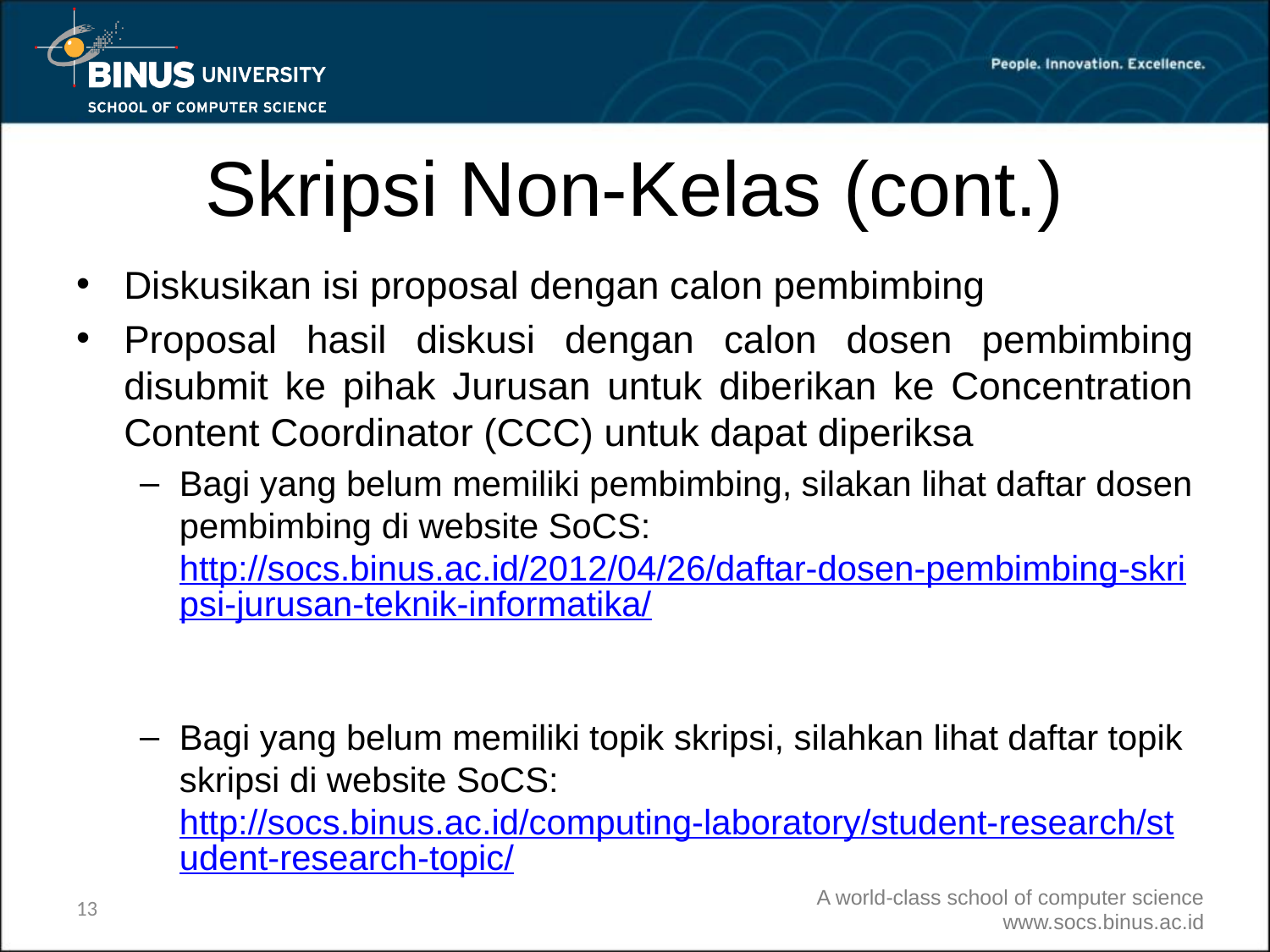

# Skripsi Non-Kelas (cont.)
Diskusikan isi proposal dengan calon pembimbing
Proposal hasil diskusi dengan calon dosen pembimbing disubmit ke pihak Jurusan untuk diberikan ke Concentration Content Coordinator (CCC) untuk dapat diperiksa
Bagi yang belum memiliki pembimbing, silakan lihat daftar dosen pembimbing di website SoCS:
http://socs.binus.ac.id/2012/04/26/daftar-dosen-pembimbing-skripsi-jurusan-teknik-informatika/
Bagi yang belum memiliki topik skripsi, silahkan lihat daftar topik skripsi di website SoCS:
http://socs.binus.ac.id/computing-laboratory/student-research/student-research-topic/
13